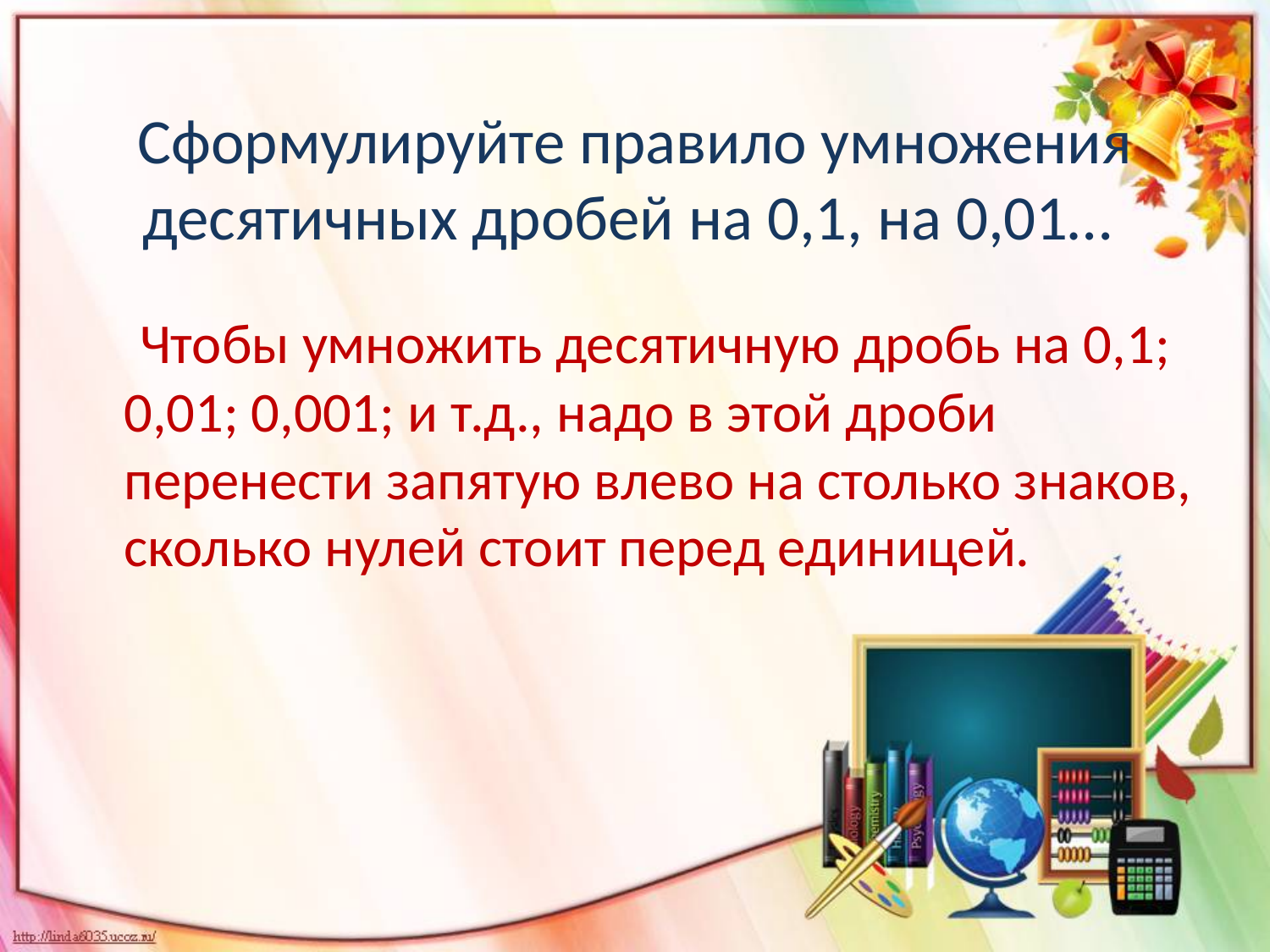

# Сформулируйте правило умножения десятичных дробей на 0,1, на 0,01…

     Чтобы умножить десятичную дробь на 0,1; 0,01; 0,001; и т.д., надо в этой дроби перенести запятую влево на столько знаков, сколько нулей стоит перед единицей.